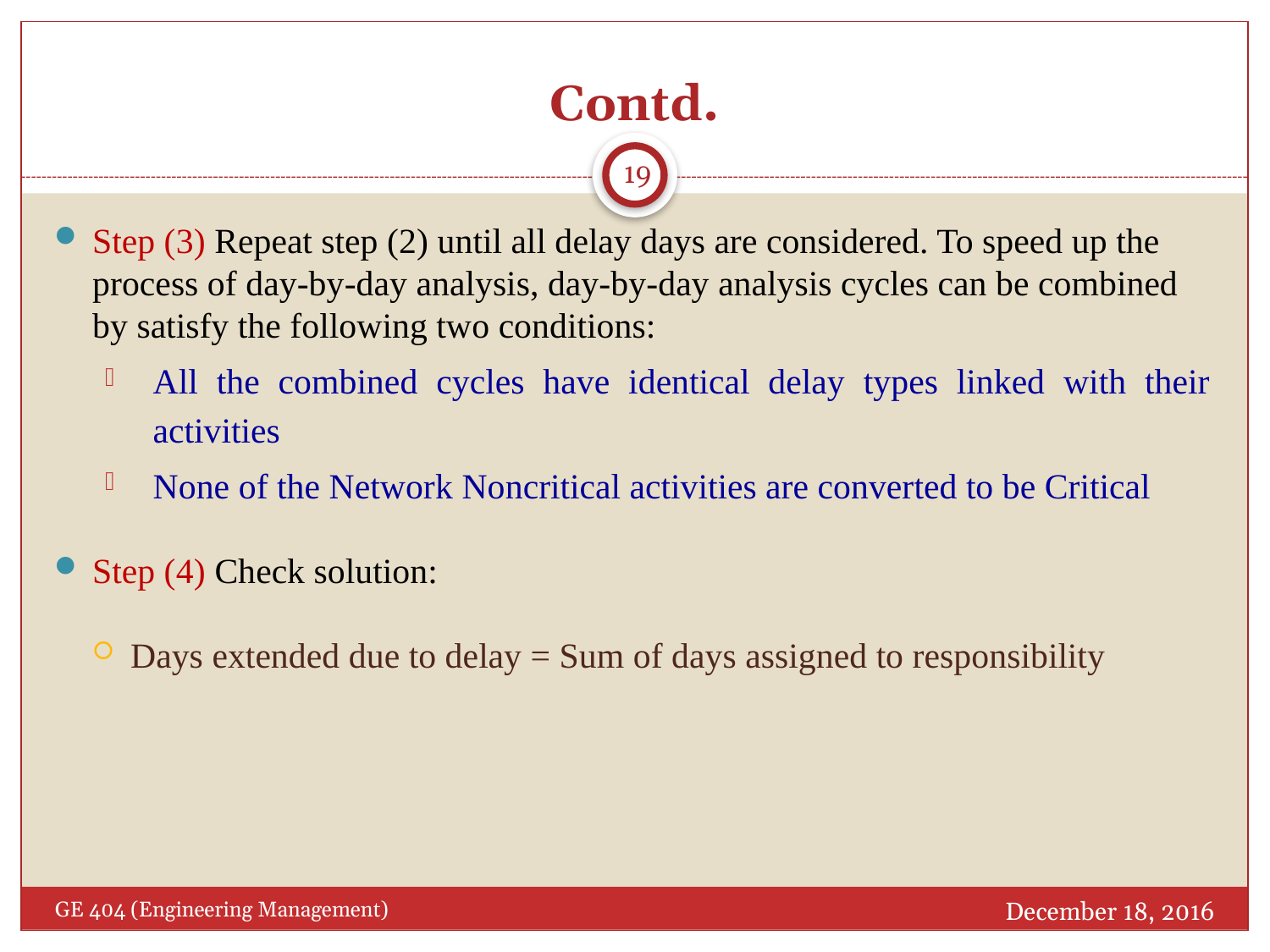

# Contd.
19
Step (3) Repeat step (2) until all delay days are considered. To speed up the process of day-by-day analysis, day-by-day analysis cycles can be combined by satisfy the following two conditions:
All the combined cycles have identical delay types linked with their activities
None of the Network Noncritical activities are converted to be Critical
Step (4) Check solution:
Days extended due to delay = Sum of days assigned to responsibility

December 18, 2016
GE 404 (Engineering Management)